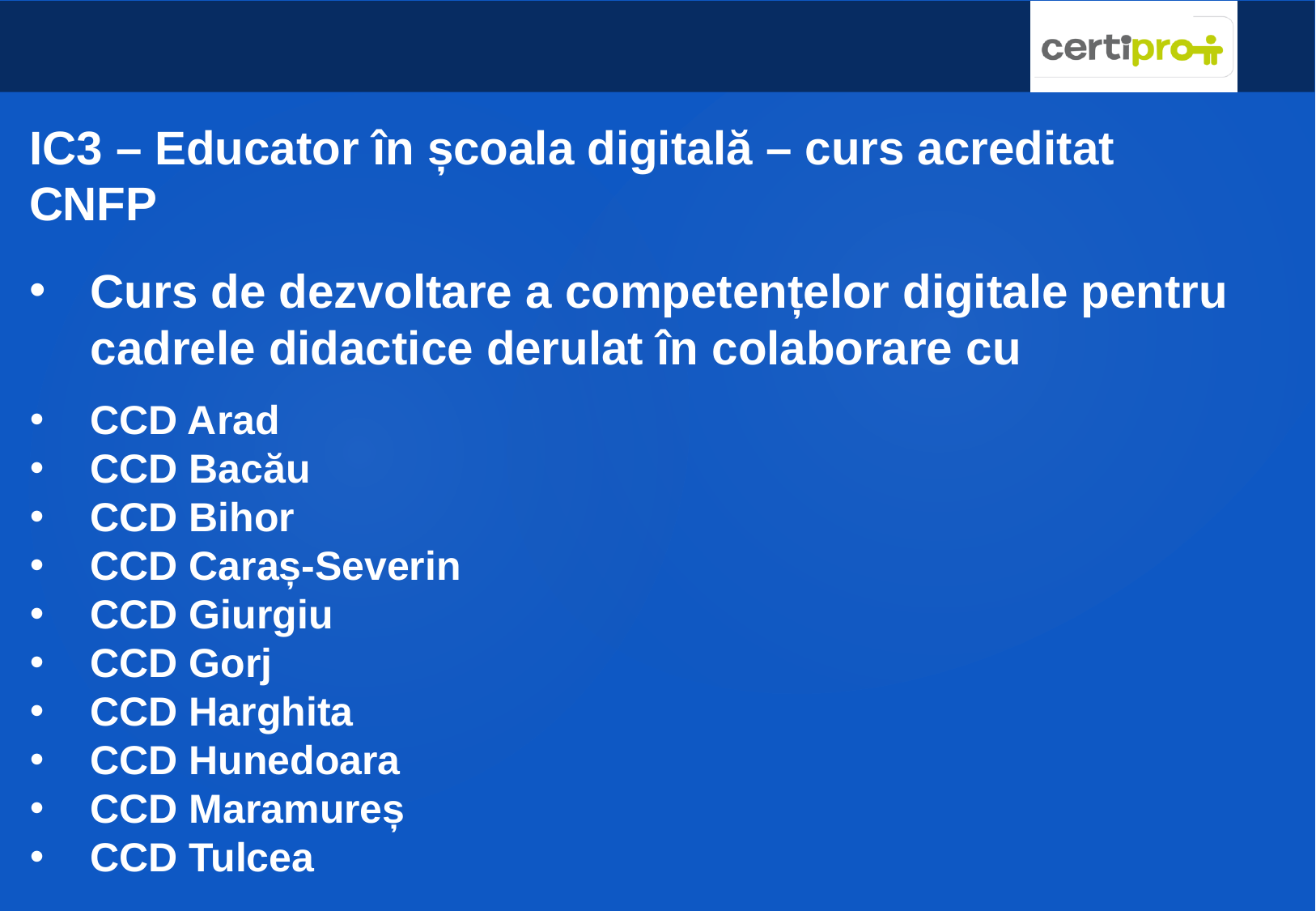

IC3 – Educator în școala digitală – curs acreditat CNFP
Curs de dezvoltare a competențelor digitale pentru cadrele didactice derulat în colaborare cu
CCD Arad
CCD Bacău
CCD Bihor
CCD Caraș-Severin
CCD Giurgiu
CCD Gorj
CCD Harghita
CCD Hunedoara
CCD Maramureș
CCD Tulcea